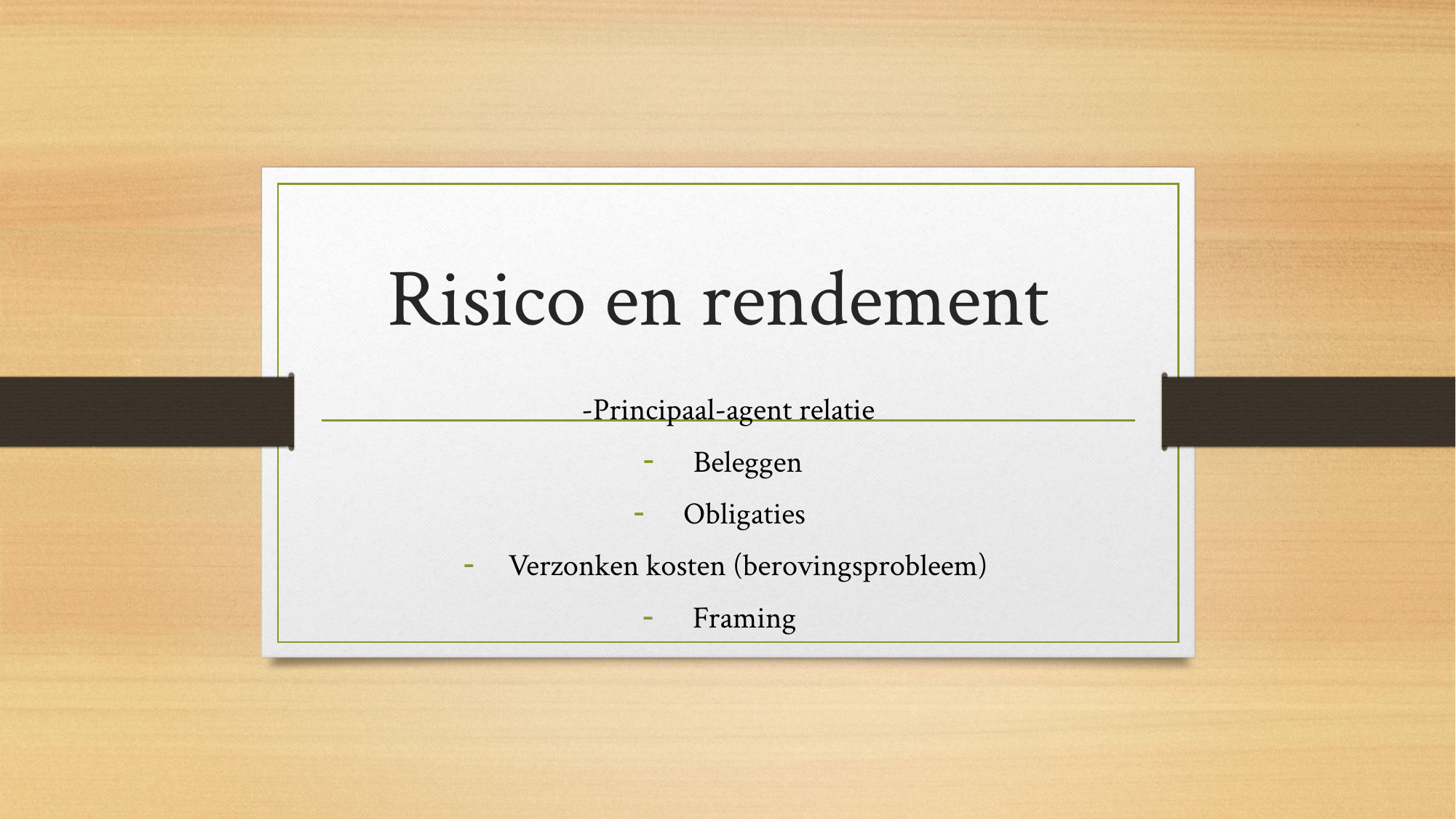

# Risico en rendement
-Principaal-agent relatie
Beleggen
Obligaties
Verzonken kosten (berovingsprobleem)
Framing